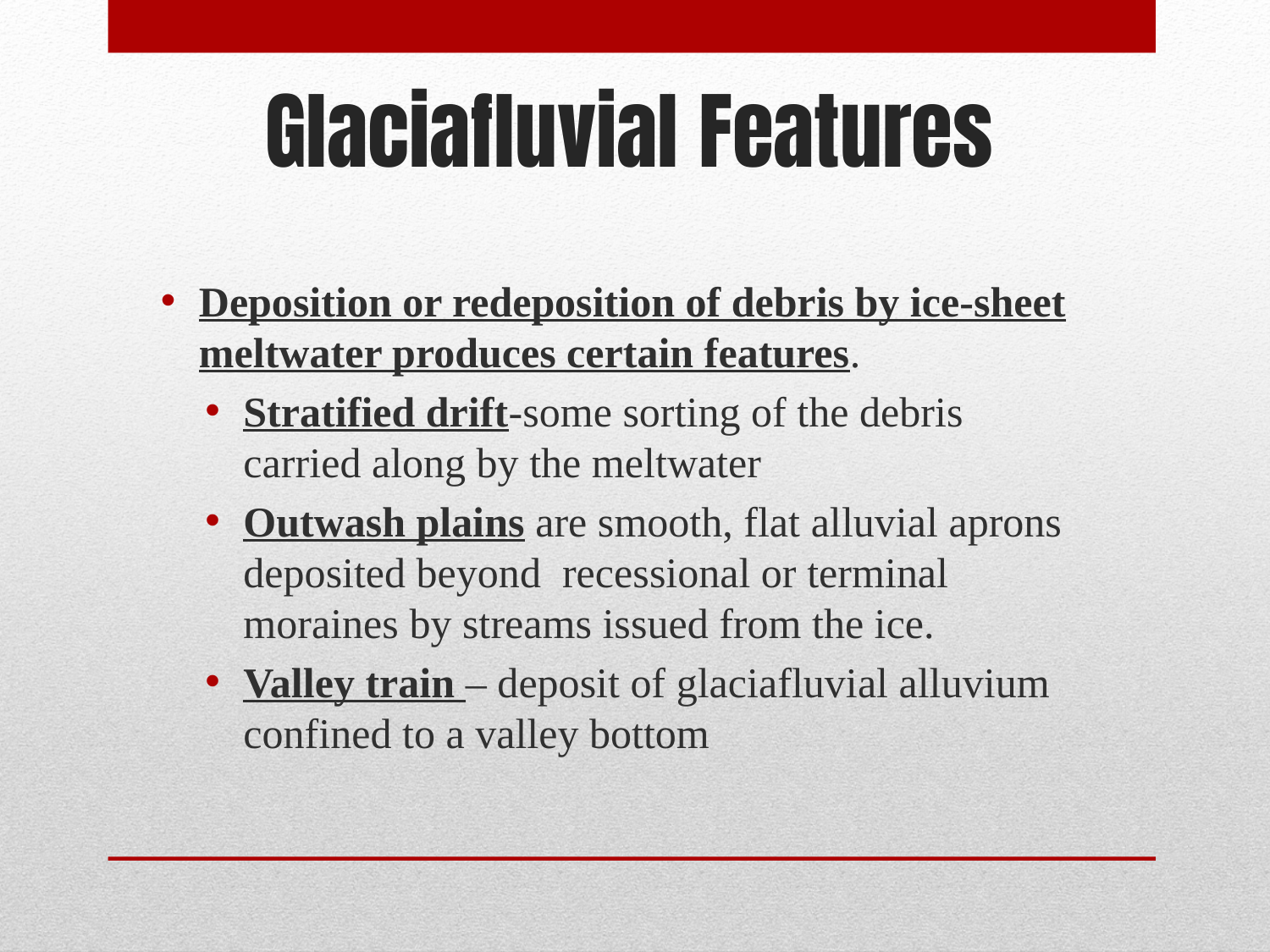

# Glaciafluvial Features
Deposition or redeposition of debris by ice-sheet meltwater produces certain features.
Stratified drift-some sorting of the debris carried along by the meltwater
Outwash plains are smooth, flat alluvial aprons deposited beyond  recessional or terminal moraines by streams issued from the ice.
Valley train – deposit of glaciafluvial alluvium confined to a valley bottom